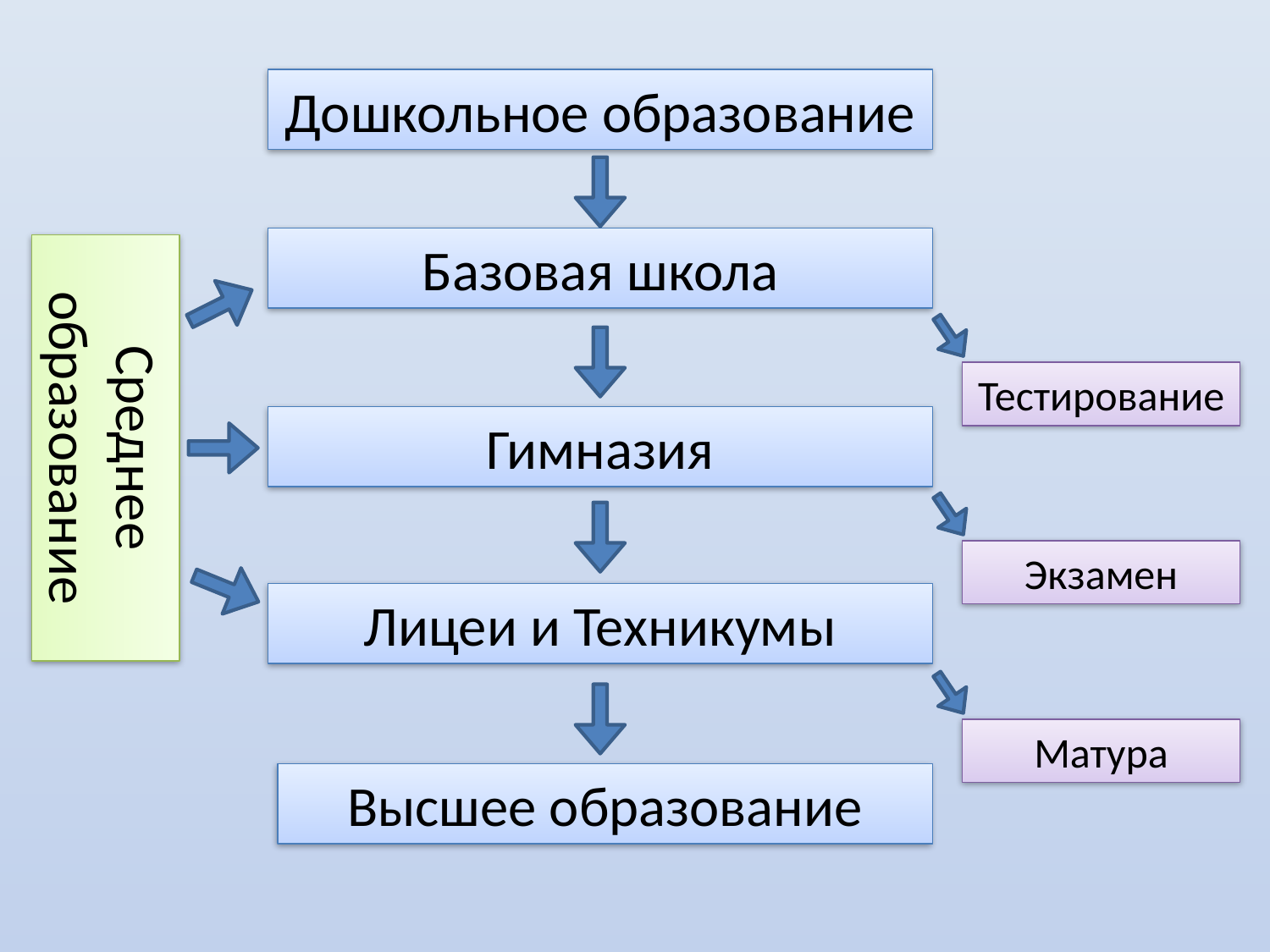

Дошкольное образование

Базовая школа

Тестирование
Среднее образование
Гимназия

Экзамен

Лицеи и Техникумы

Матура
Высшее образование